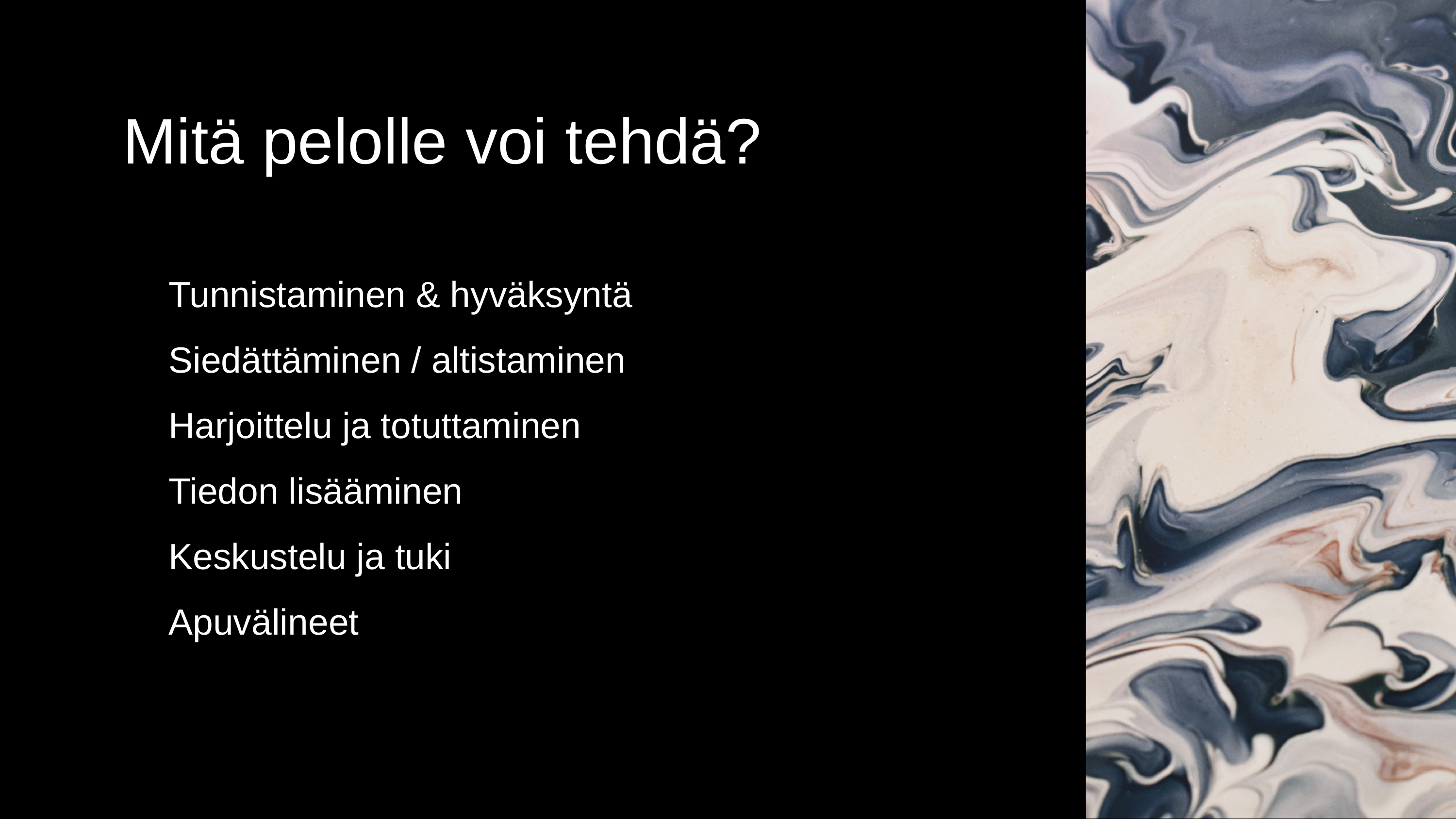

Mitä pelolle voi tehdä?
Tunnistaminen & hyväksyntä
Siedättäminen / altistaminen
Harjoittelu ja totuttaminen
Tiedon lisääminen
Keskustelu ja tuki
Apuvälineet